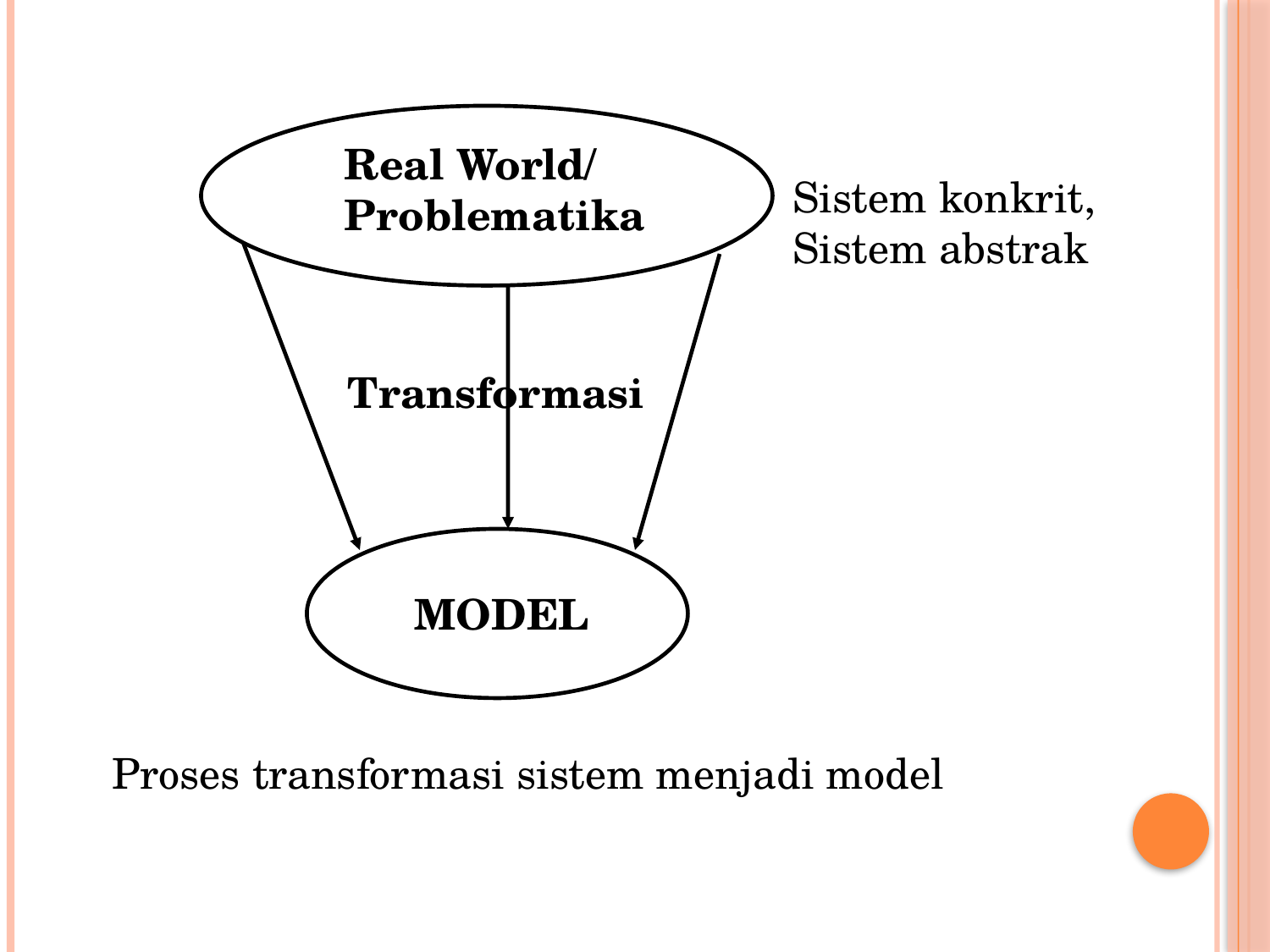

Real World/
Problematika
Sistem konkrit,
Sistem abstrak

Transformasi

MODEL
Proses transformasi sistem menjadi model